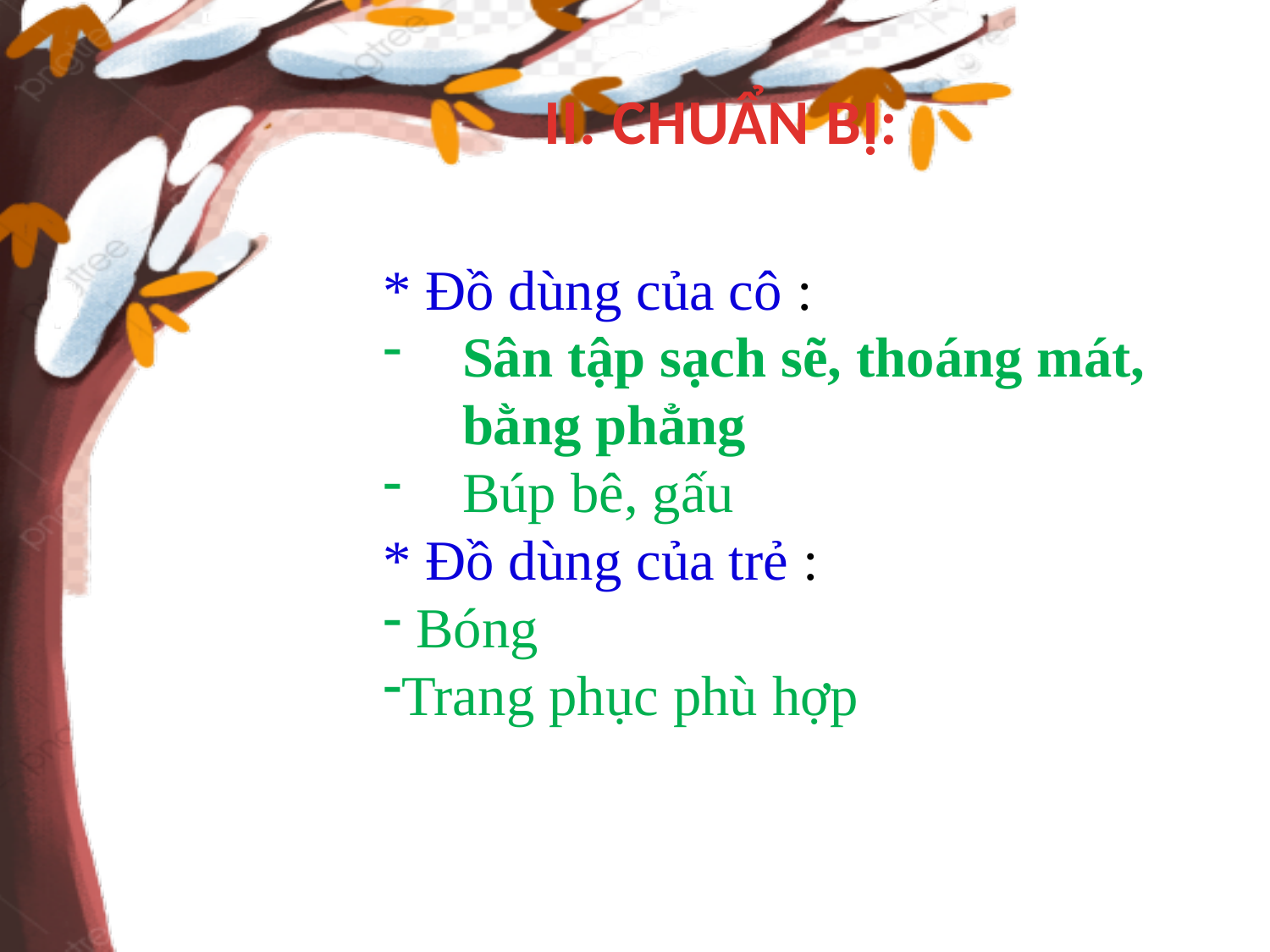

II. CHUẨN BỊ:
* Đồ dùng của cô :
Sân tập sạch sẽ, thoáng mát, bằng phẳng
Búp bê, gấu
* Đồ dùng của trẻ :
 Bóng
Trang phục phù hợp